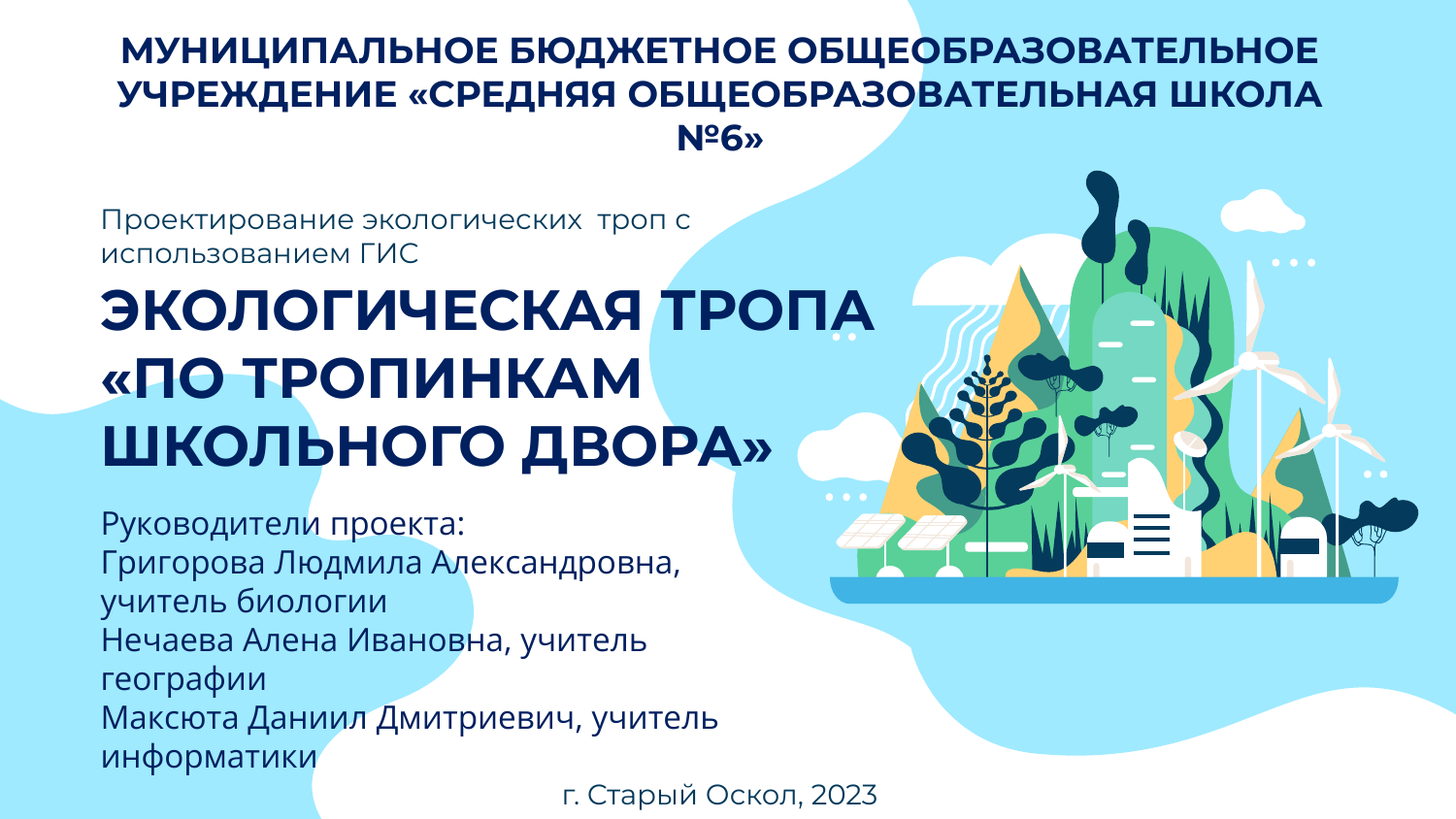

МУНИЦИПАЛЬНОЕ БЮДЖЕТНОЕ ОБЩЕОБРАЗОВАТЕЛЬНОЕ УЧРЕЖДЕНИЕ «СРЕДНЯЯ ОБЩЕОБРАЗОВАТЕЛЬНАЯ ШКОЛА №6»
ЭКОЛОГИЧЕСКАЯ ТРОПА «ПО ТРОПИНКАМ ШКОЛЬНОГО ДВОРА»

Проектирование экологических  троп с использованием ГИС

Руководители проекта:
Григорова Людмила Александровна, учитель биологии
Нечаева Алена Ивановна, учитель географии
Максюта Даниил Дмитриевич, учитель информатики
г. Старый Оскол, 2023